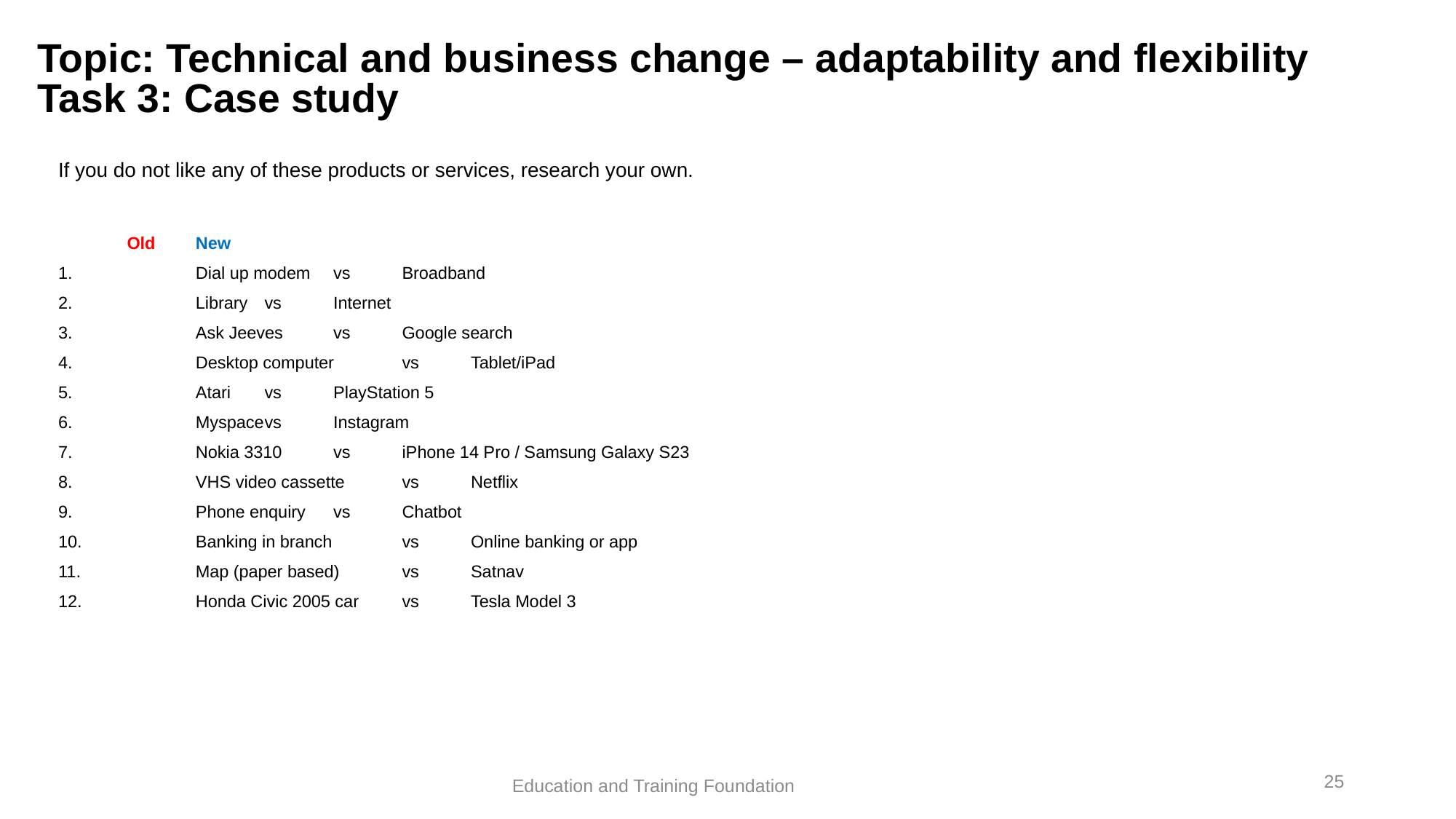

# Topic: Technical and business change – adaptability and flexibility Task 3: Case study
If you do not like any of these products or services, research your own.

		Old 		New
	Dial up modem  	vs 	Broadband
	Library 		vs 	Internet
	Ask Jeeves 	vs 	Google search
	Desktop computer	vs 	Tablet/iPad
	Atari 		vs	PlayStation 5
	Myspace		vs 	Instagram
	Nokia 3310		vs 	iPhone 14 Pro / Samsung Galaxy S23
	VHS video cassette	vs 	Netflix
	Phone enquiry 	vs	Chatbot
	Banking in branch 	vs	Online banking or app
	Map (paper based)	vs 	Satnav
	Honda Civic 2005 car	vs	Tesla Model 3

25
Education and Training Foundation